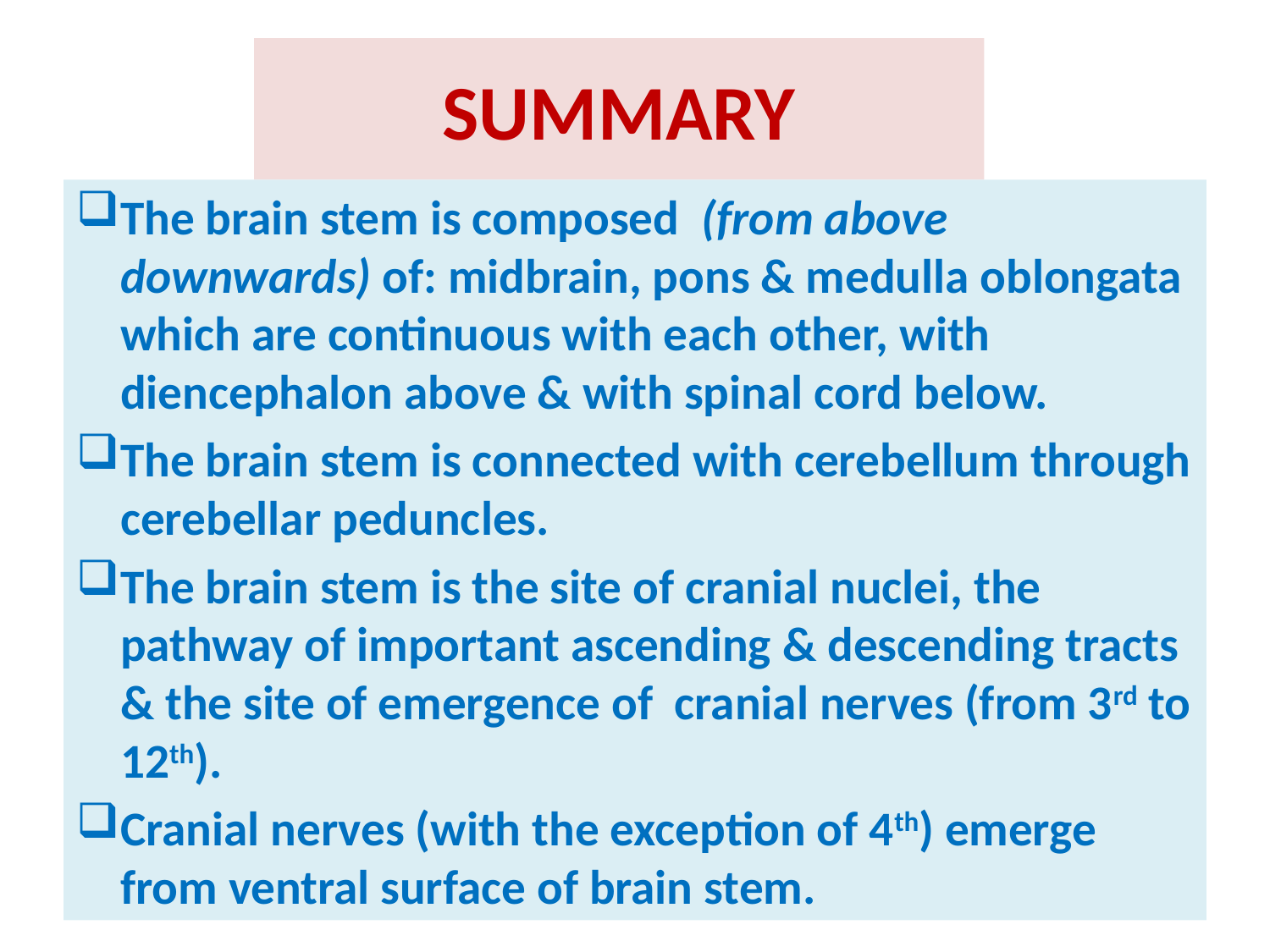

# SUMMARY
The brain stem is composed  (from above downwards) of: midbrain, pons & medulla oblongata which are continuous with each other, with diencephalon above & with spinal cord below.
The brain stem is connected with cerebellum through cerebellar peduncles.
The brain stem is the site of cranial nuclei, the pathway of important ascending & descending tracts & the site of emergence of  cranial nerves (from 3rd to 12th).
Cranial nerves (with the exception of 4th) emerge from ventral surface of brain stem.